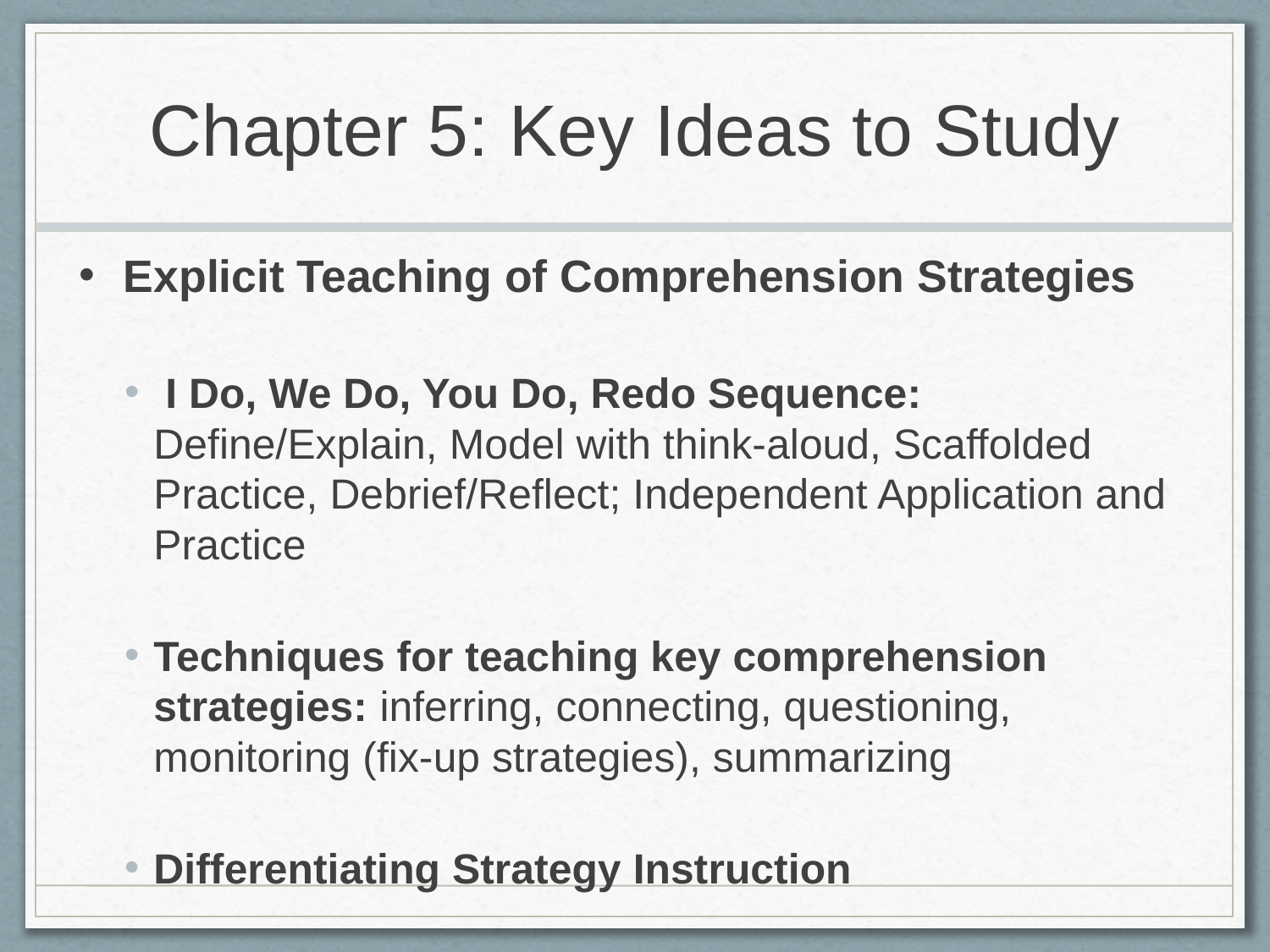

# Chapter 5: Key Ideas to Study
Explicit Teaching of Comprehension Strategies
 I Do, We Do, You Do, Redo Sequence: Define/Explain, Model with think-aloud, Scaffolded Practice, Debrief/Reflect; Independent Application and Practice
Techniques for teaching key comprehension strategies: inferring, connecting, questioning, monitoring (fix-up strategies), summarizing
Differentiating Strategy Instruction